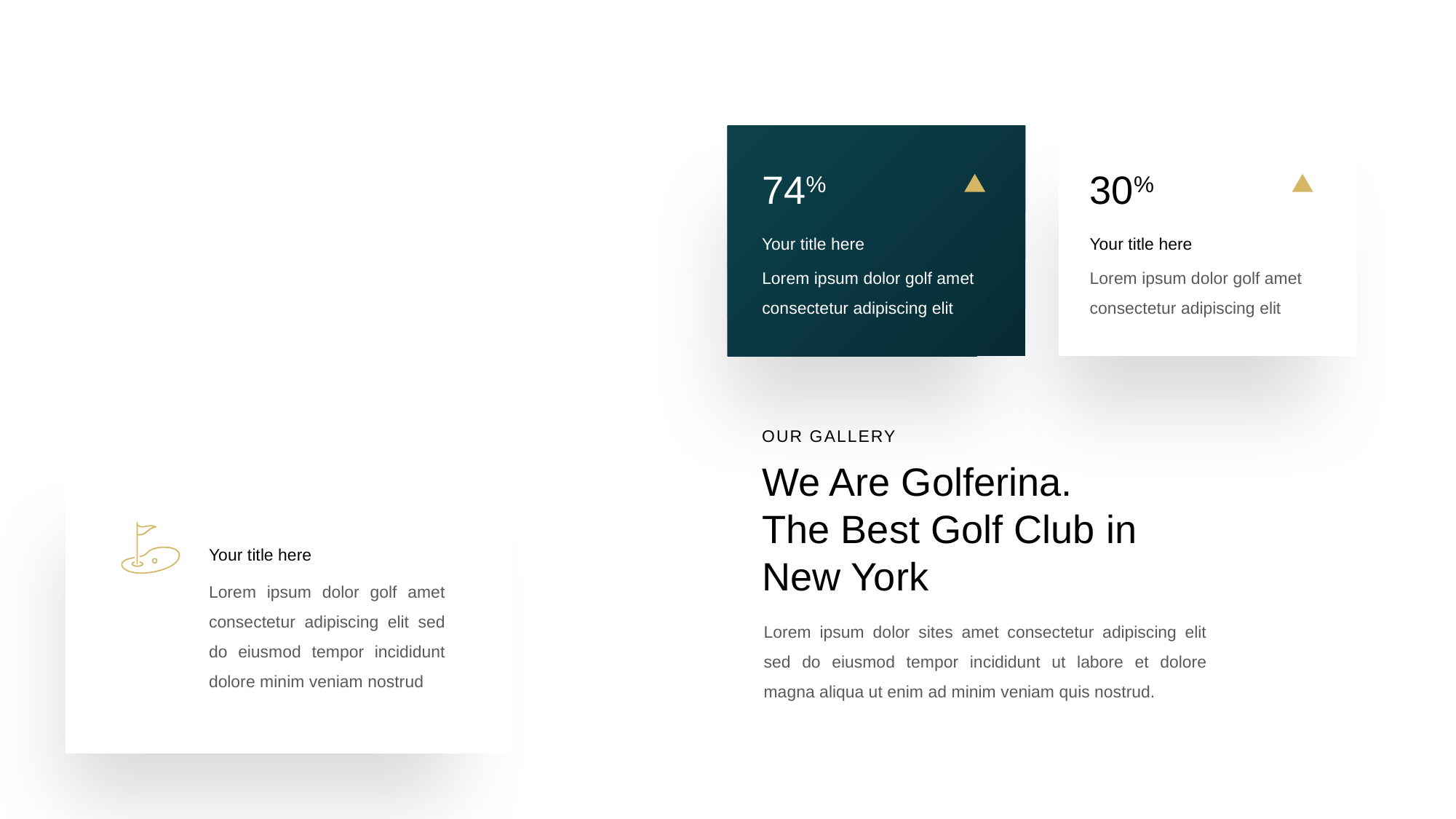

74%
30%

Your title here
Lorem ipsum dolor golf amet consectetur adipiscing elit

Your title here
Lorem ipsum dolor golf amet consectetur adipiscing elit
OUR GALLERY
We Are Golferina.
The Best Golf Club in New York

Your title here
Lorem ipsum dolor golf amet consectetur adipiscing elit sed do eiusmod tempor incididunt dolore minim veniam nostrud
Lorem ipsum dolor sites amet consectetur adipiscing elit sed do eiusmod tempor incididunt ut labore et dolore magna aliqua ut enim ad minim veniam quis nostrud.